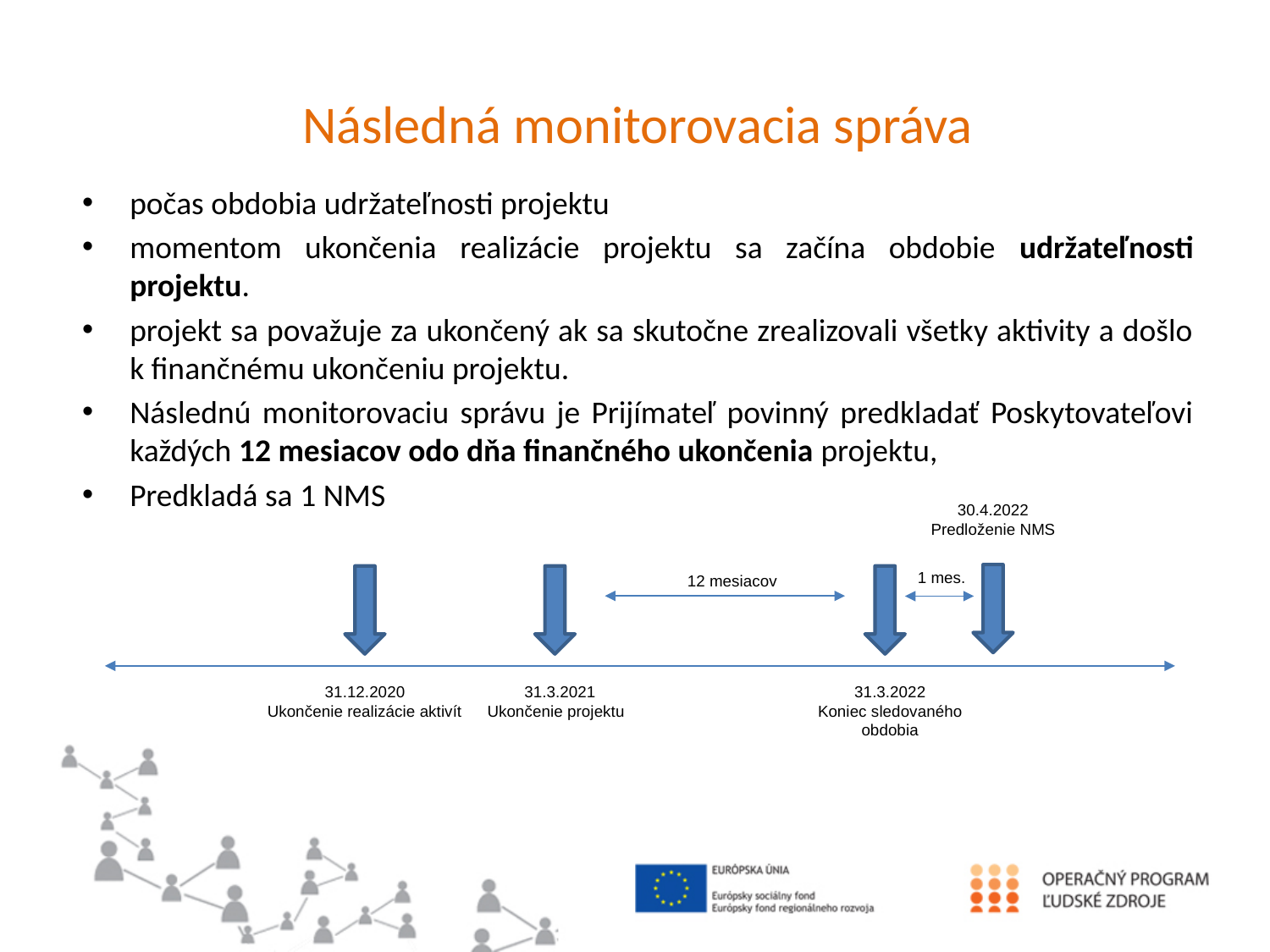

# Následná monitorovacia správa
počas obdobia udržateľnosti projektu
momentom ukončenia realizácie projektu sa začína obdobie udržateľnosti projektu.
projekt sa považuje za ukončený ak sa skutočne zrealizovali všetky aktivity a došlo k finančnému ukončeniu projektu.
Následnú monitorovaciu správu je Prijímateľ povinný predkladať Poskytovateľovi každých 12 mesiacov odo dňa finančného ukončenia projektu,
Predkladá sa 1 NMS

30.4.2022
Predloženie NMS
1 mes.
12 mesiacov

31.12.2020
Ukončenie realizácie aktivít
31.3.2021
Ukončenie projektu
31.3.2022
Koniec sledovaného obdobia